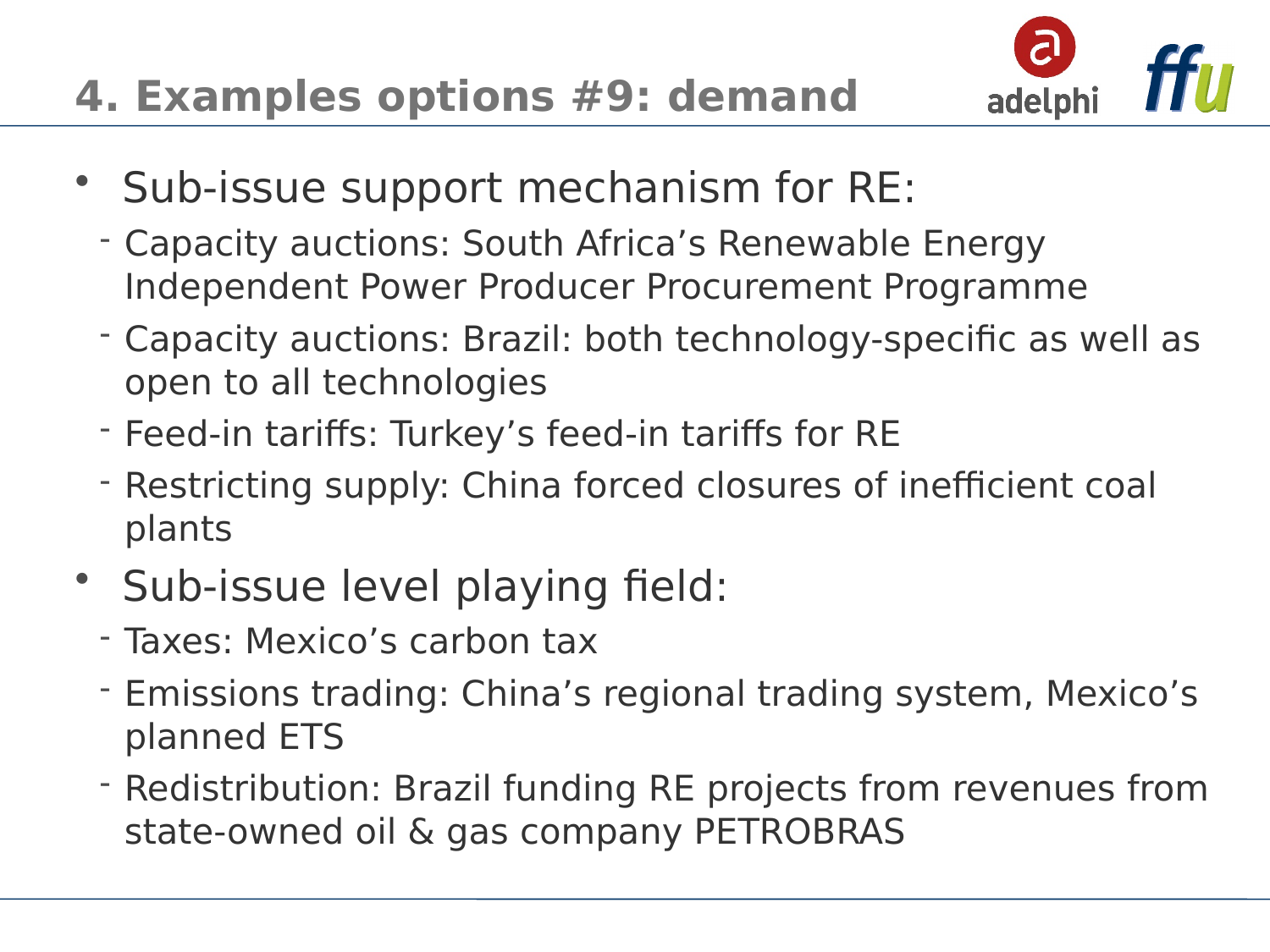

# 4. Examples options #9: demand
Sub-issue support mechanism for RE:
Capacity auctions: South Africa’s Renewable Energy Independent Power Producer Procurement Programme
Capacity auctions: Brazil: both technology-specific as well as open to all technologies
Feed-in tariffs: Turkey’s feed-in tariffs for RE
Restricting supply: China forced closures of inefficient coal plants
Sub-issue level playing field:
Taxes: Mexico’s carbon tax
Emissions trading: China’s regional trading system, Mexico’s planned ETS
Redistribution: Brazil funding RE projects from revenues from state-owned oil & gas company PETROBRAS